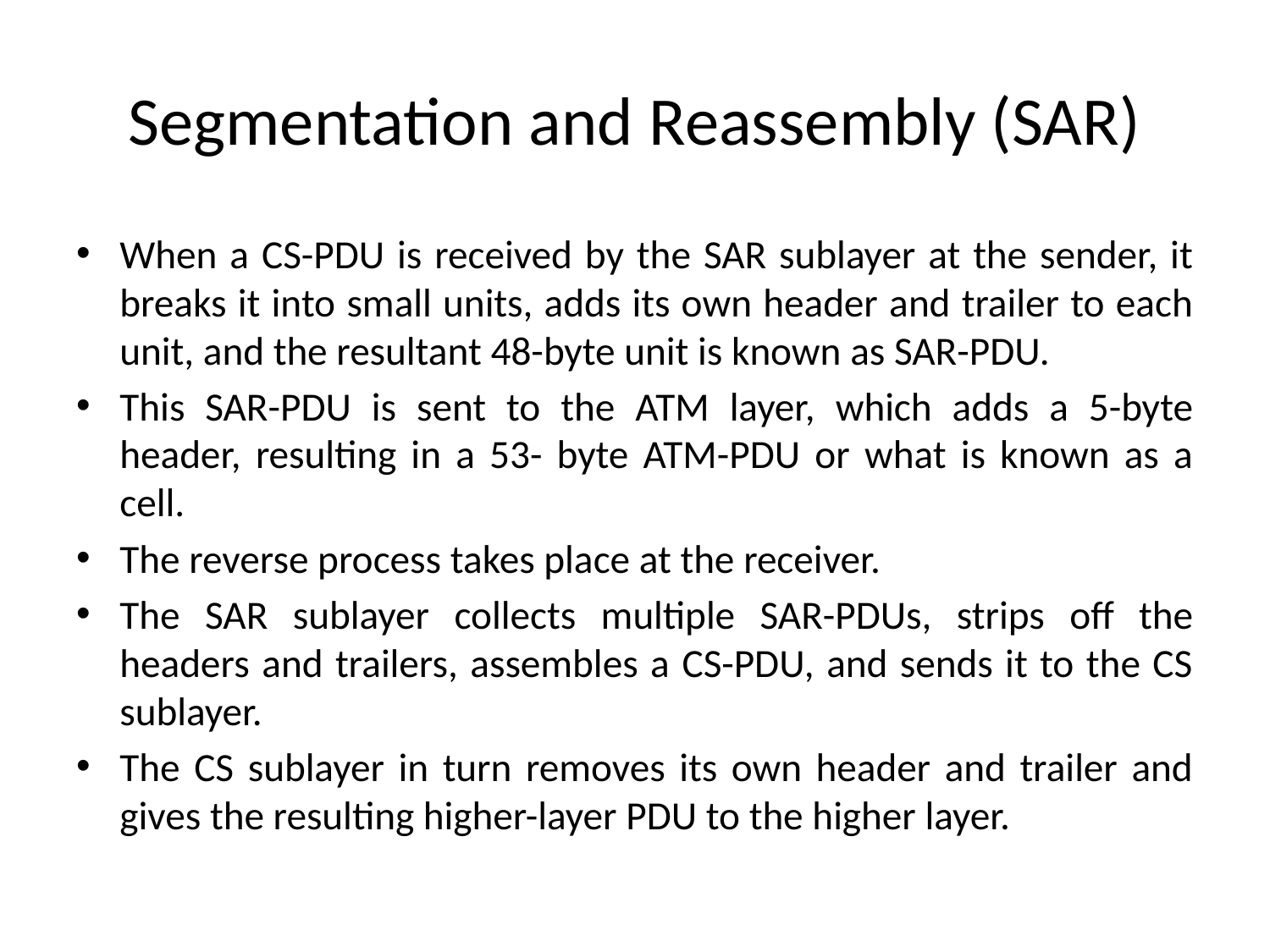

# Segmentation and Reassembly (SAR)
When a CS-PDU is received by the SAR sublayer at the sender, it breaks it into small units, adds its own header and trailer to each unit, and the resultant 48-byte unit is known as SAR-PDU.
This SAR-PDU is sent to the ATM layer, which adds a 5-byte header, resulting in a 53- byte ATM-PDU or what is known as a cell.
The reverse process takes place at the receiver.
The SAR sublayer collects multiple SAR-PDUs, strips off the headers and trailers, assembles a CS-PDU, and sends it to the CS sublayer.
The CS sublayer in turn removes its own header and trailer and gives the resulting higher-layer PDU to the higher layer.